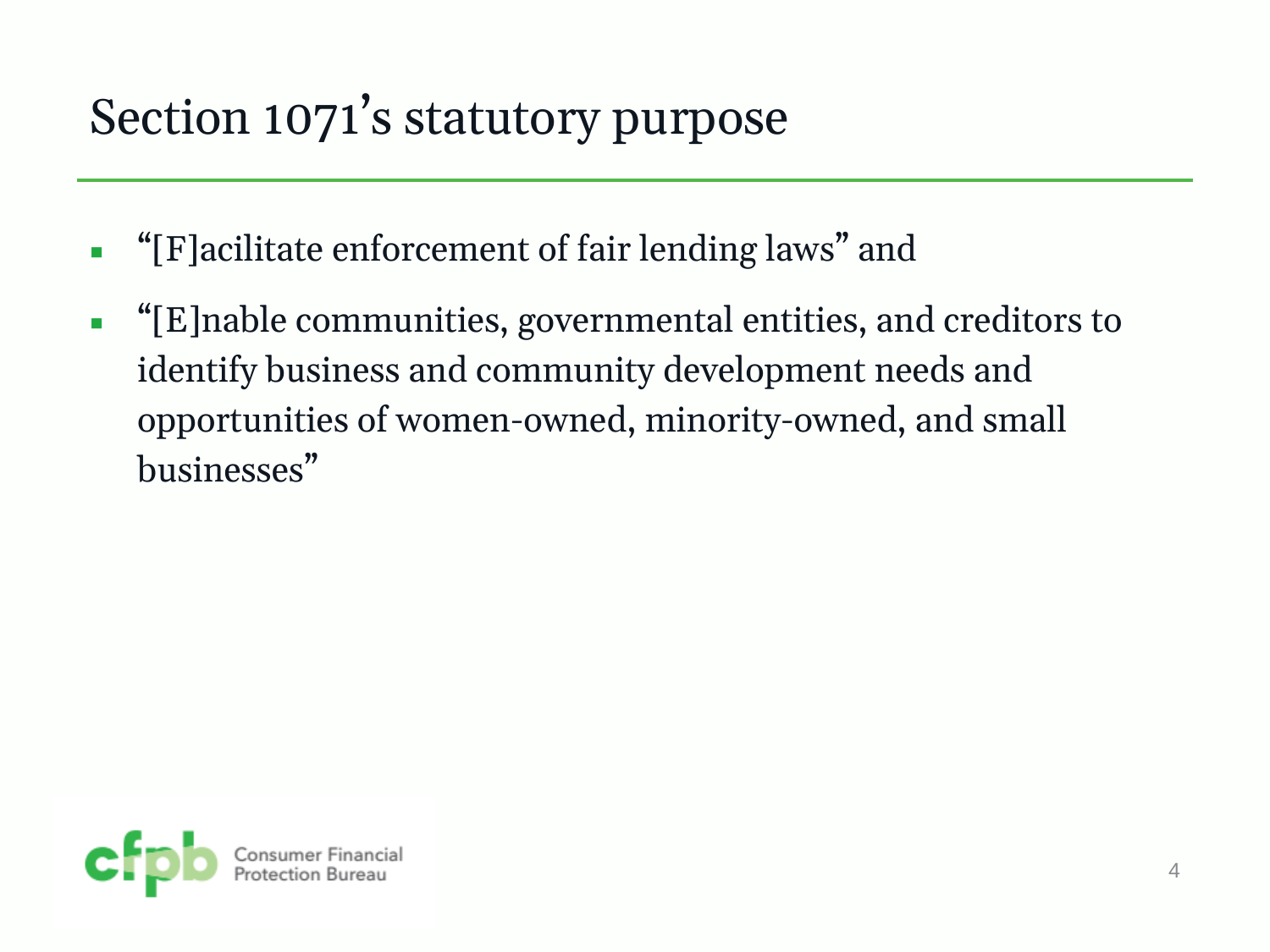

# Section 1071’s statutory purpose
“[F]acilitate enforcement of fair lending laws” and
“[E]nable communities, governmental entities, and creditors to identify business and community development needs and opportunities of women-owned, minority-owned, and small businesses”
4